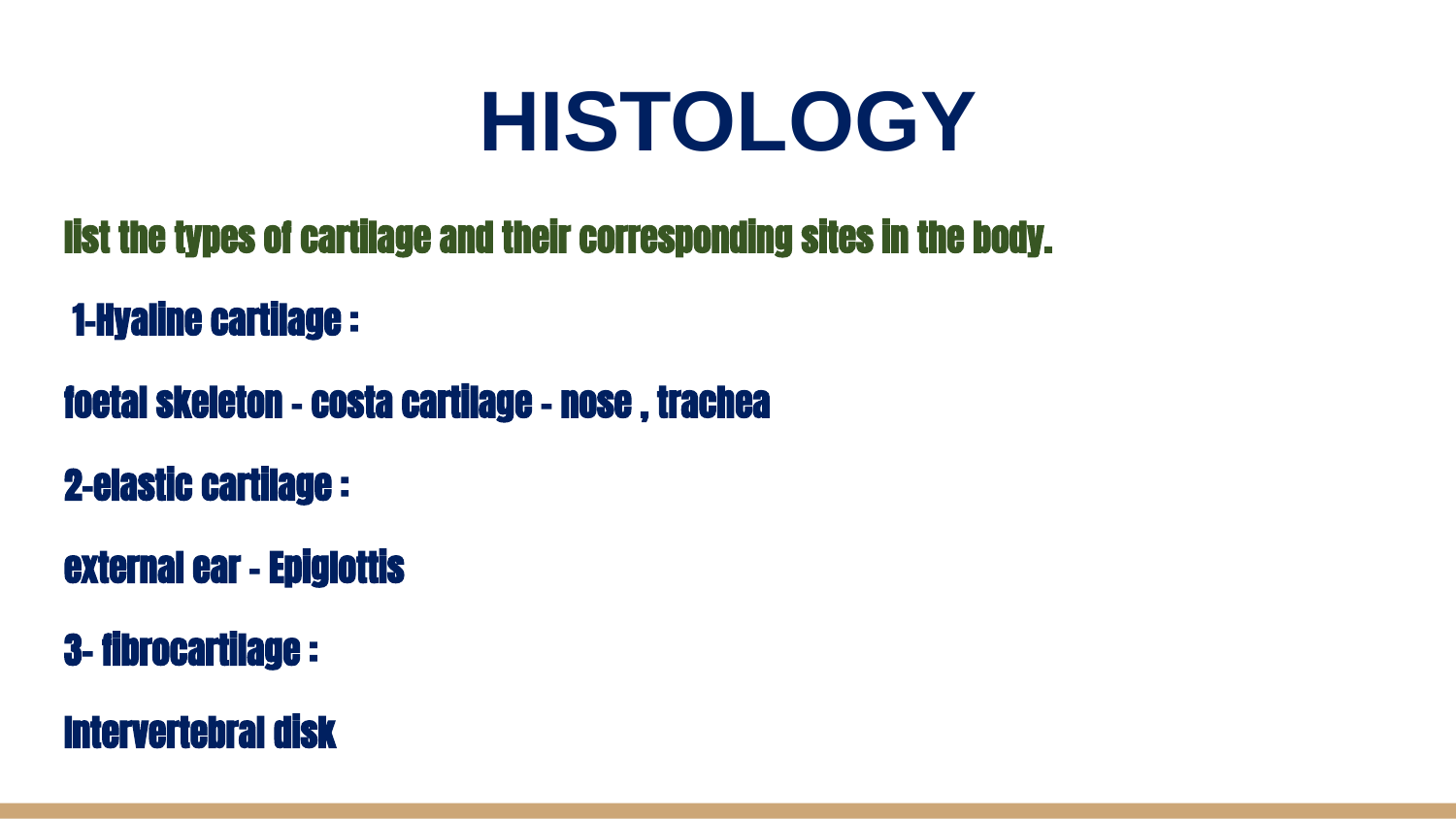

# HISTOLOGY
list the types of cartilage and their corresponding sites in the body.
 1-Hyaline cartilage :
foetal skeleton – costa cartilage – nose , trachea
2-elastic cartilage :
external ear – Epiglottis
3- fibrocartilage :
Intervertebral disk